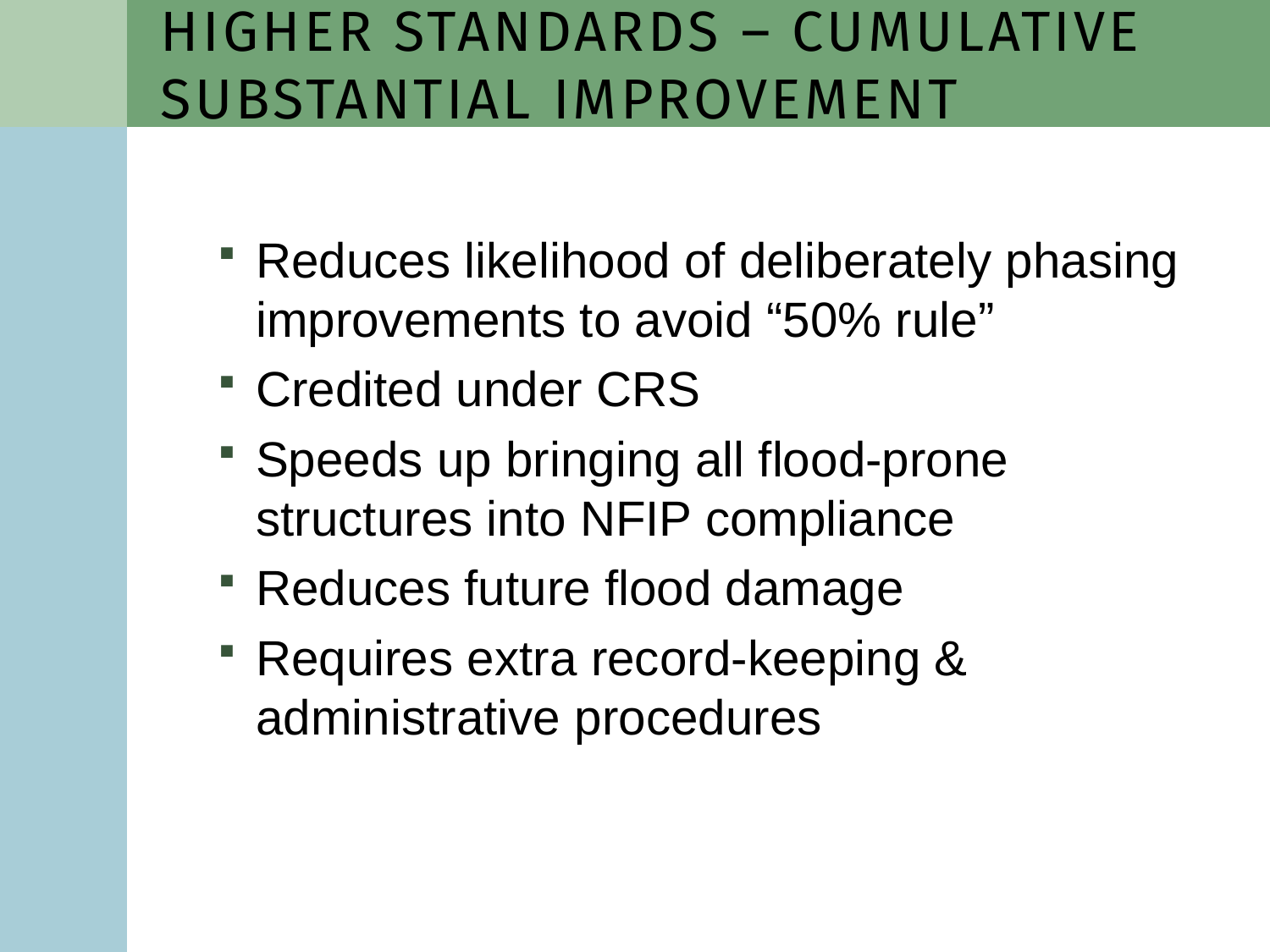

# Higher Standards – cumulative substantial improvement
Reduces likelihood of deliberately phasing improvements to avoid “50% rule”
Credited under CRS
Speeds up bringing all flood-prone structures into NFIP compliance
Reduces future flood damage
Requires extra record-keeping & administrative procedures